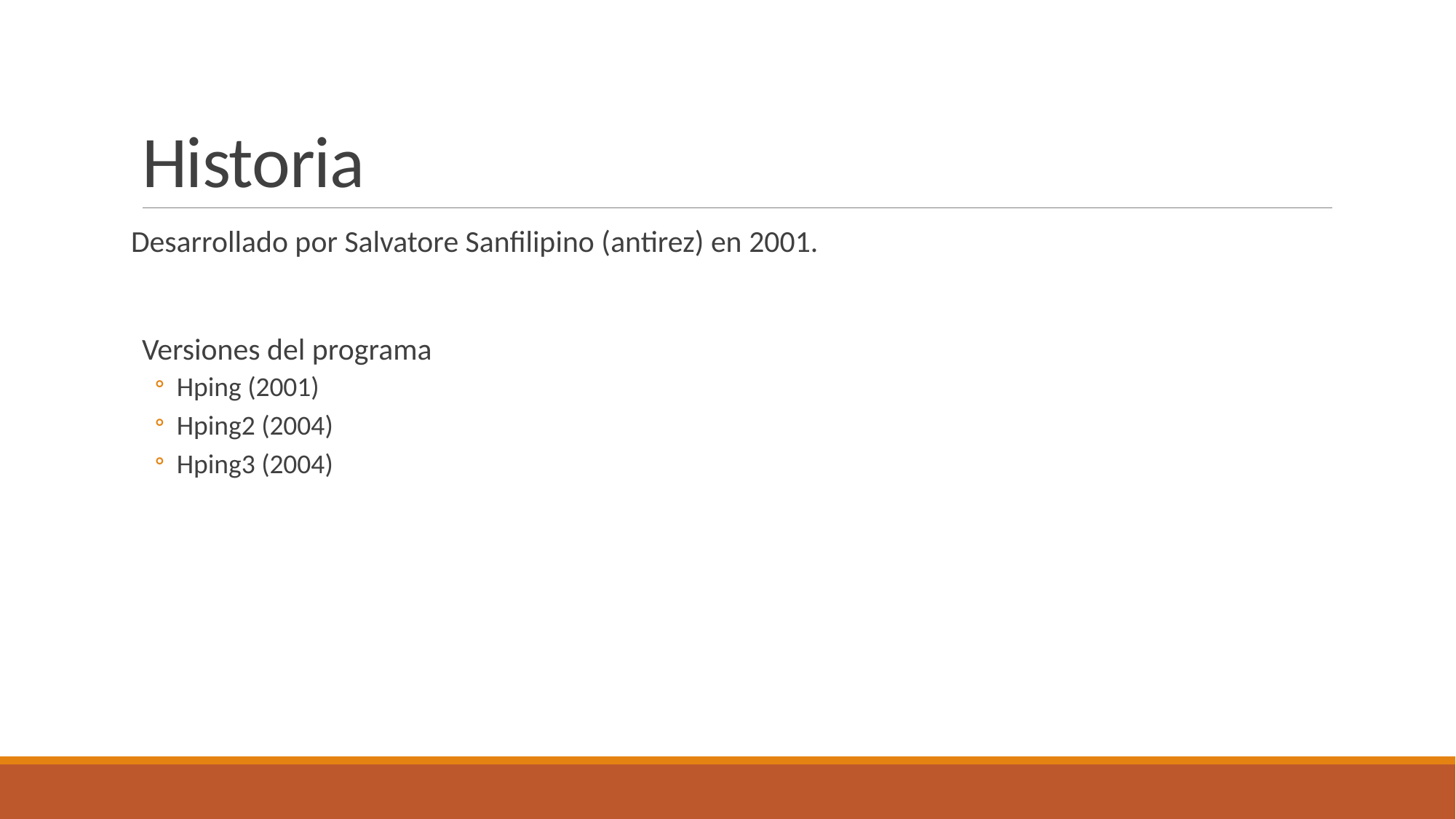

# Historia
Desarrollado por Salvatore Sanfilipino (antirez) en 2001.

Versiones del programa
Hping (2001)
Hping2 (2004)
Hping3 (2004)